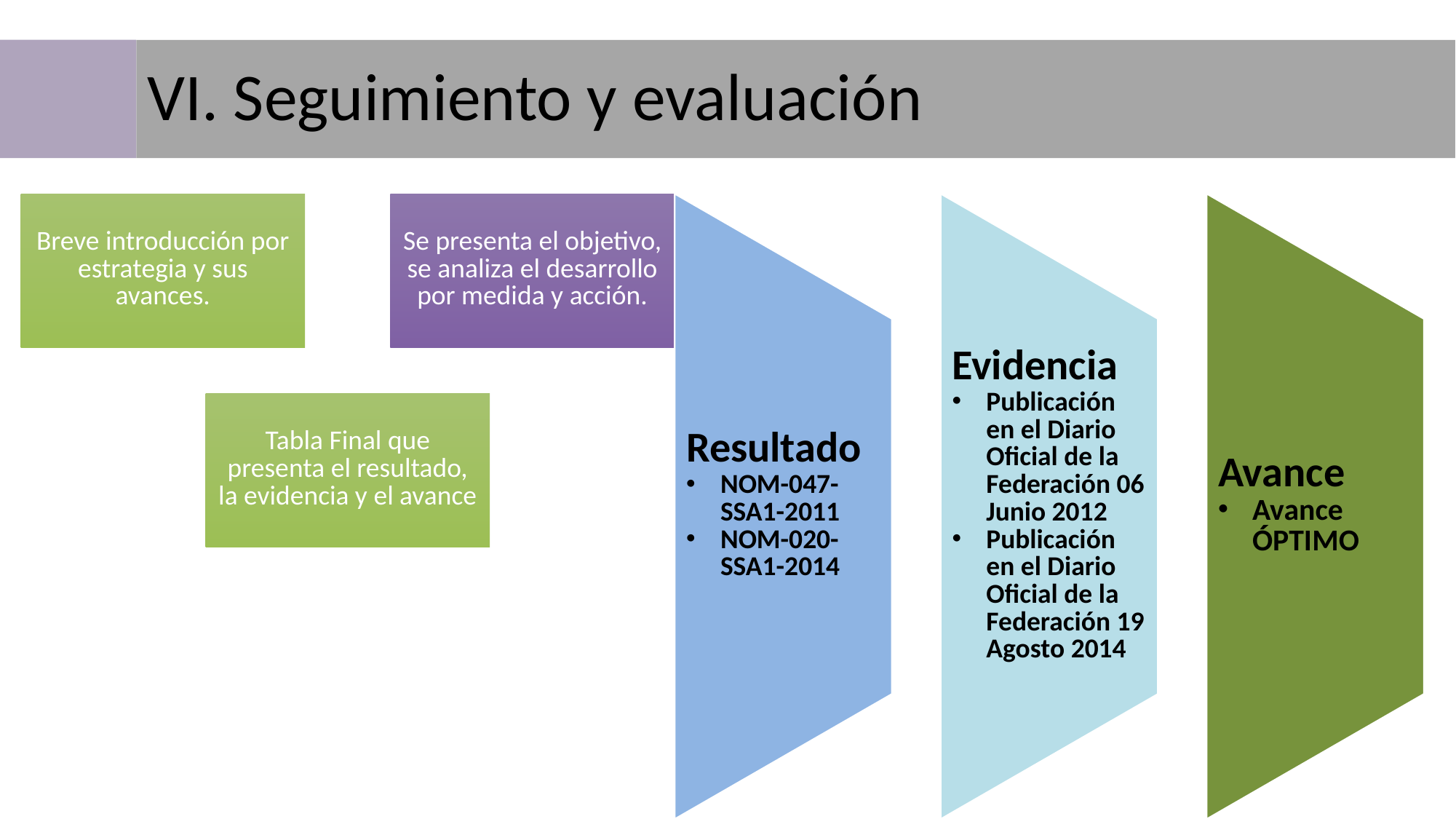

# VI. Seguimiento y evaluación
Breve introducción por estrategia y sus avances.
Se presenta el objetivo, se analiza el desarrollo por medida y acción.
Tabla Final que presenta el resultado, la evidencia y el avance
Resultado
NOM-047-SSA1-2011
NOM-020-SSA1-2014
Evidencia
Publicación en el Diario Oficial de la Federación 06 Junio 2012
Publicación en el Diario Oficial de la Federación 19 Agosto 2014
Avance
Avance ÓPTIMO